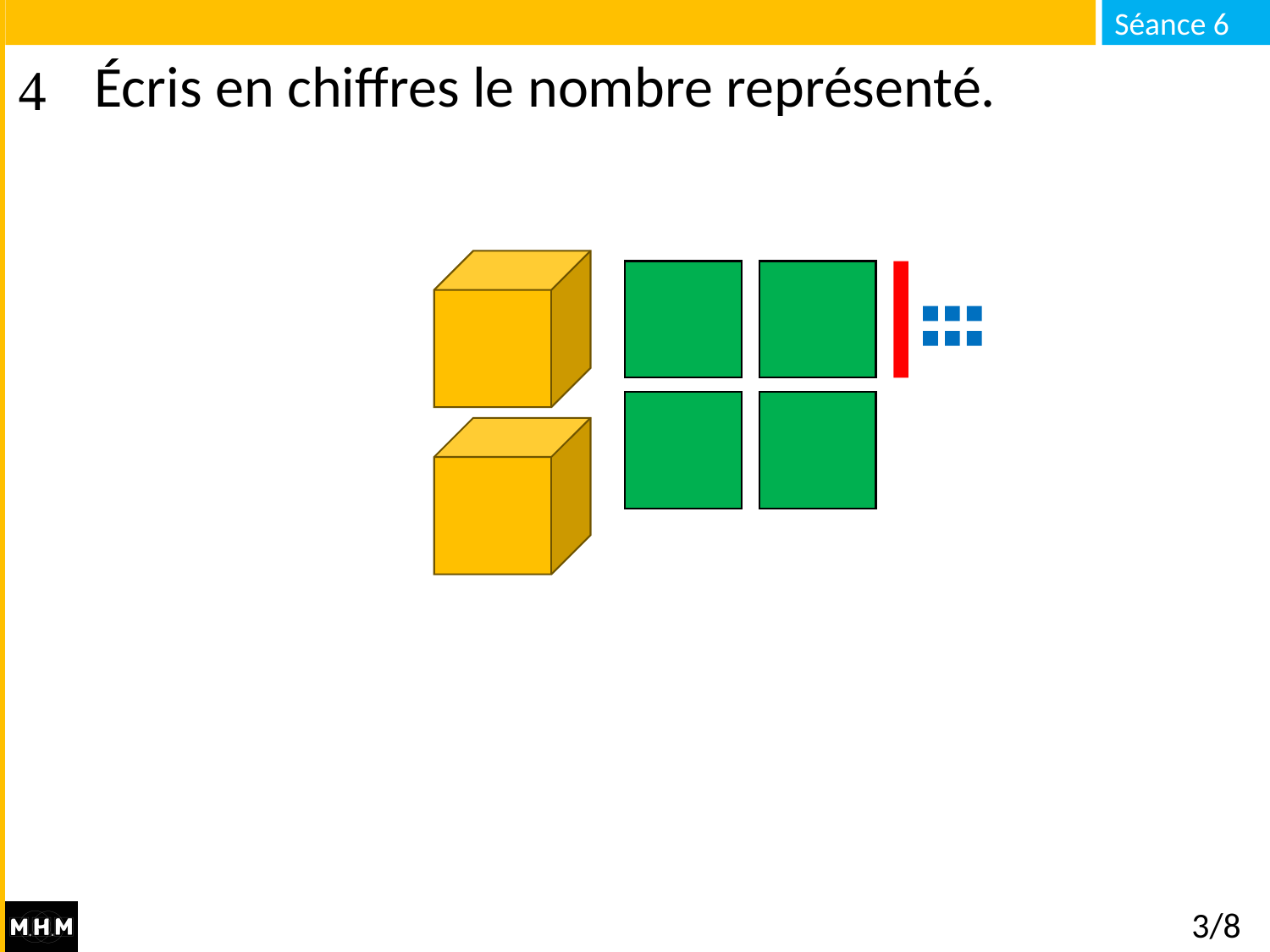

# Écris en chiffres le nombre représenté.

3/8